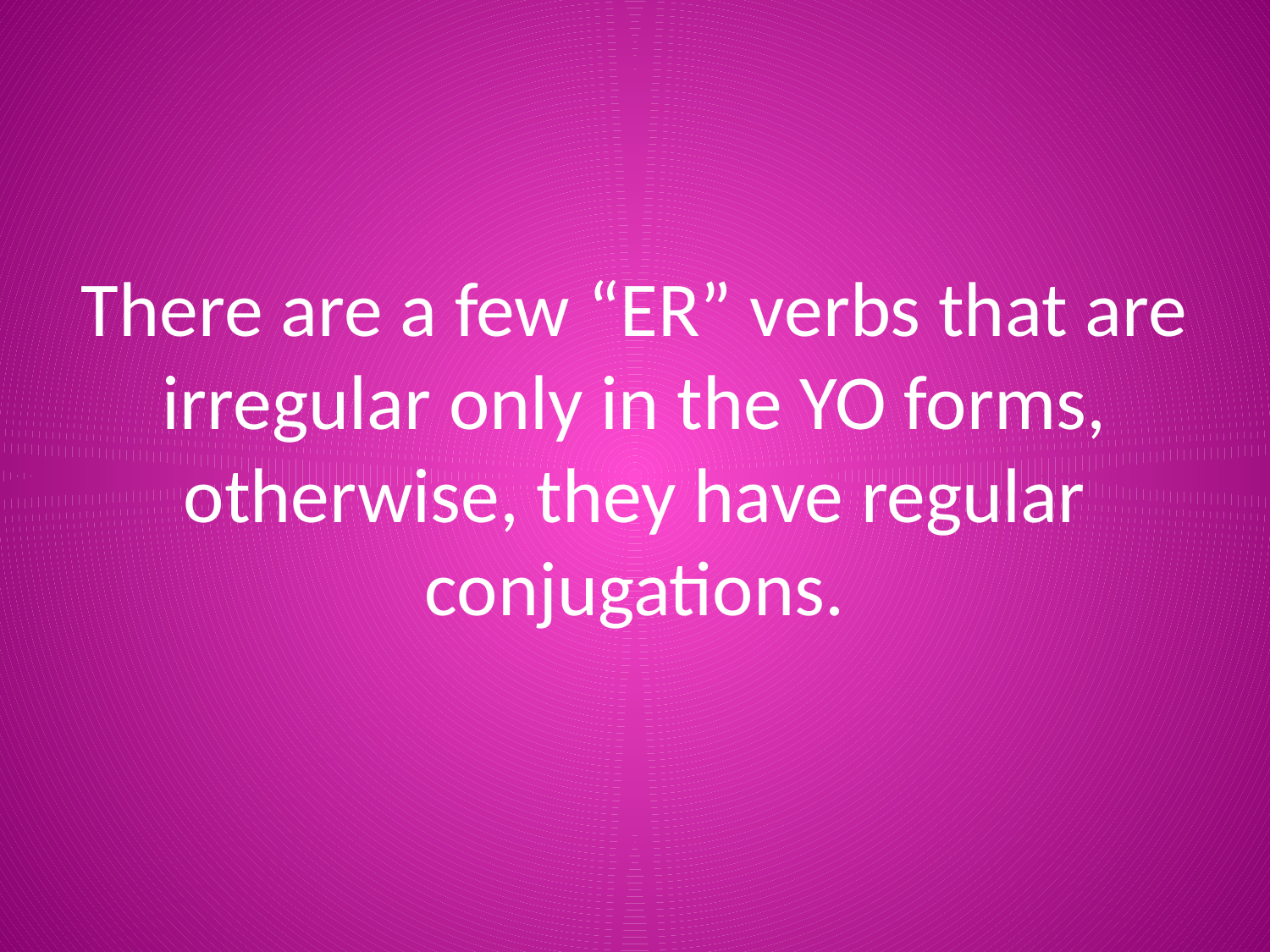

# There are a few “ER” verbs that are irregular only in the YO forms, otherwise, they have regular conjugations.